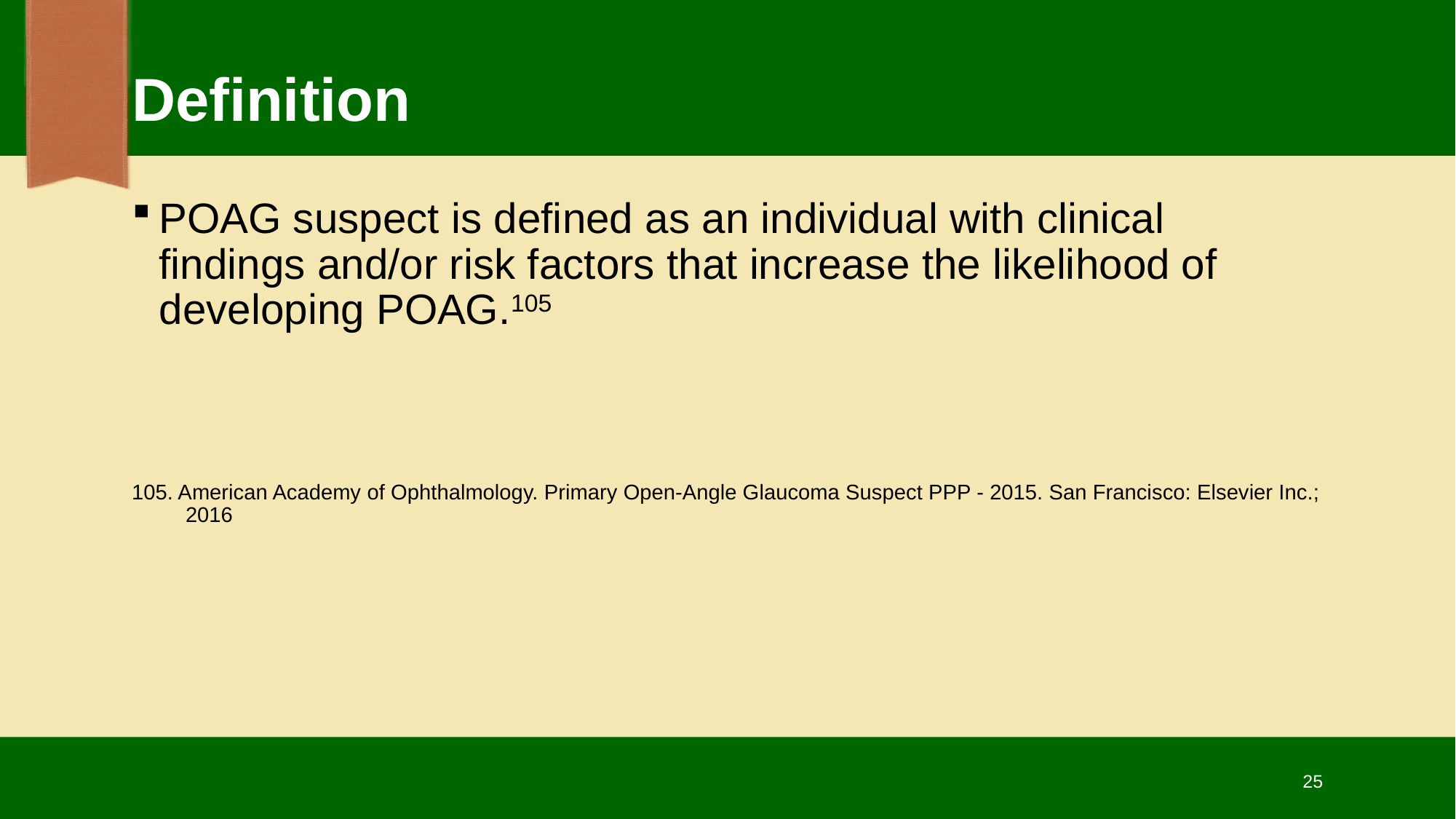

# Definition
POAG suspect is defined as an individual with clinical findings and/or risk factors that increase the likelihood of developing POAG.105

105. American Academy of Ophthalmology. Primary Open-Angle Glaucoma Suspect PPP - 2015. San Francisco: Elsevier Inc.; 2016
25